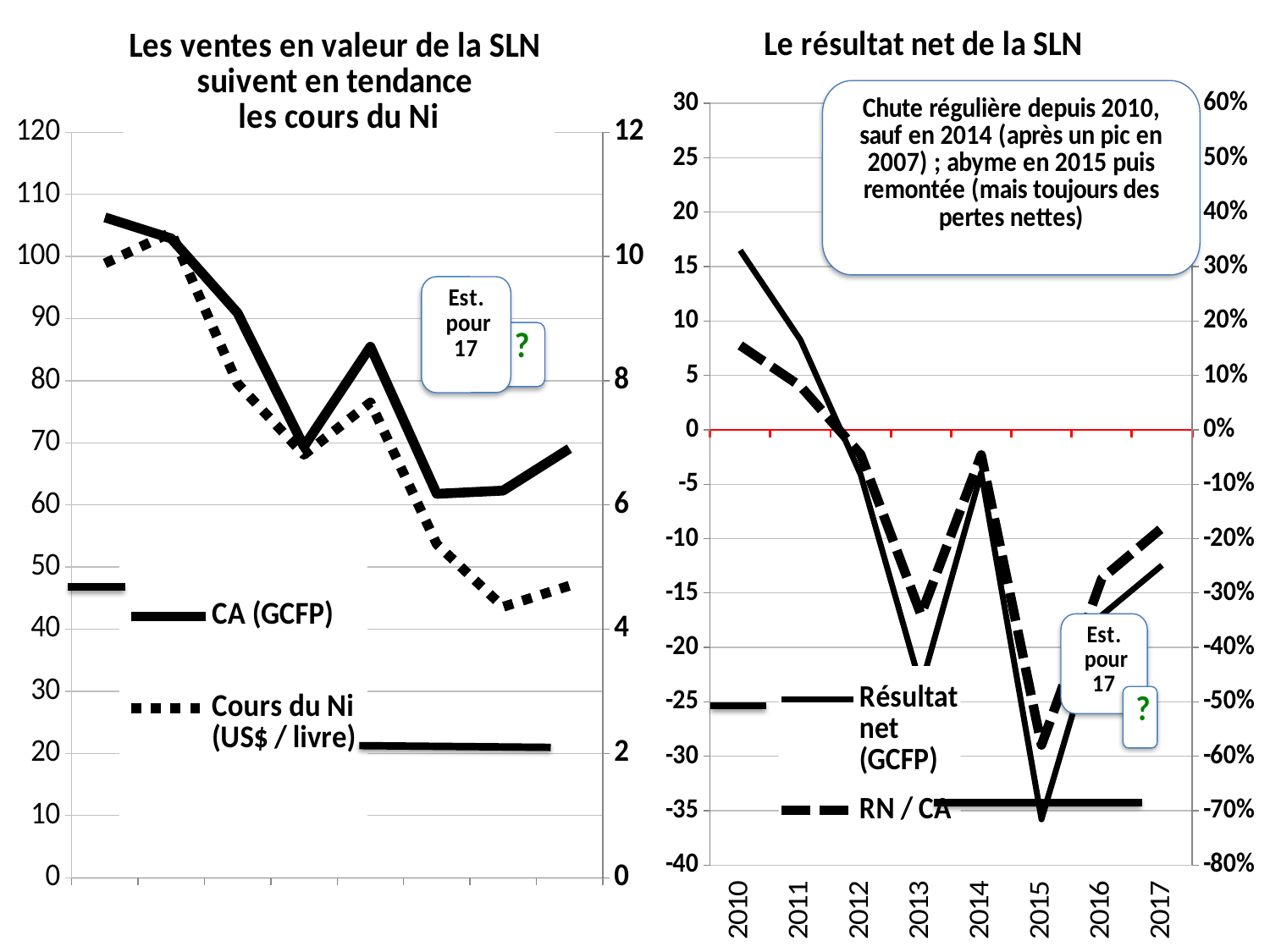

### Chart: Les ventes en valeur de la SLN
suivent en tendance
les cours du Ni

| Category | CA (GCFP) | Cours du Ni (US$ / livre) |
|---|---|---|
| 2010.0 | 106.3 | 9.888459224147327 |
| 2011.0 | 102.9 | 10.38696611536352 |
| 2012.0 | 90.9 | 7.953177146242584 |
| 2013.0 | 69.4 | 6.81 |
| 2014.0 | 85.48 | 7.649999999999999 |
| 2015.0 | 61.79 | 5.37 |
| 2016.0 | 62.31 | 4.359999999999999 |
| 2017.0 | 69.07842267614825 | 4.7 |

### Chart: Le résultat net de la SLN

| Category | Résultat net (GCFP) | RN / CA |
|---|---|---|
| 2010.0 | 16.5 | 0.1552210724365 |
| 2011.0 | 8.26 | 0.0802721088435374 |
| 2012.0 | -4.13 | -0.0454345434543454 |
| 2013.0 | -23.59 | -0.339913544668588 |
| 2014.0 | -3.95 | -0.0462096396817969 |
| 2015.0 | -35.8 | -0.579381776986567 |
| 2016.0 | -17.05 | -0.27363184079602 |
| 2017.0 | -12.4465 | -0.180179273321734 |